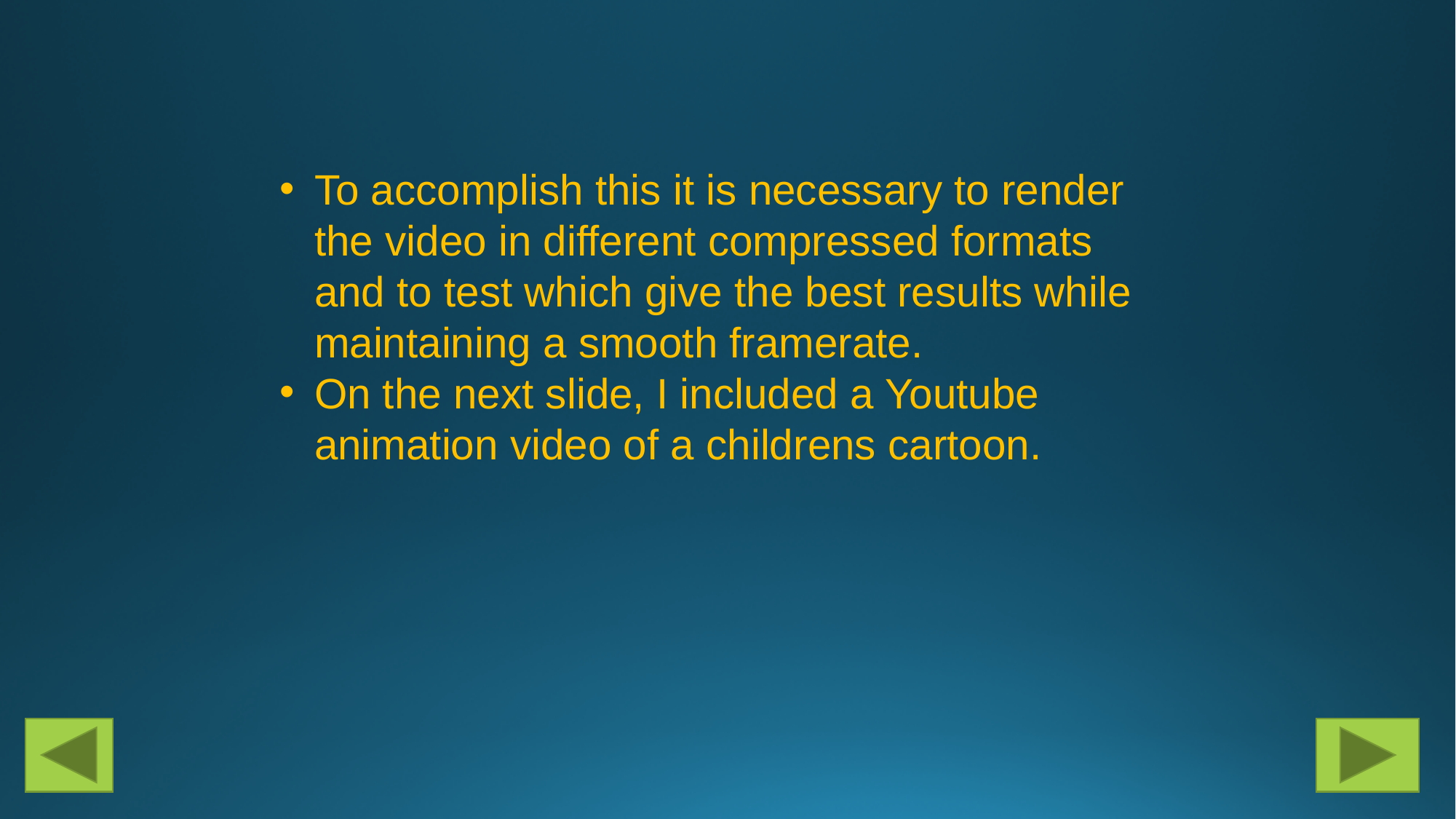

To accomplish this it is necessary to render the video in different compressed formats and to test which give the best results while maintaining a smooth framerate.
On the next slide, I included a Youtube animation video of a childrens cartoon.